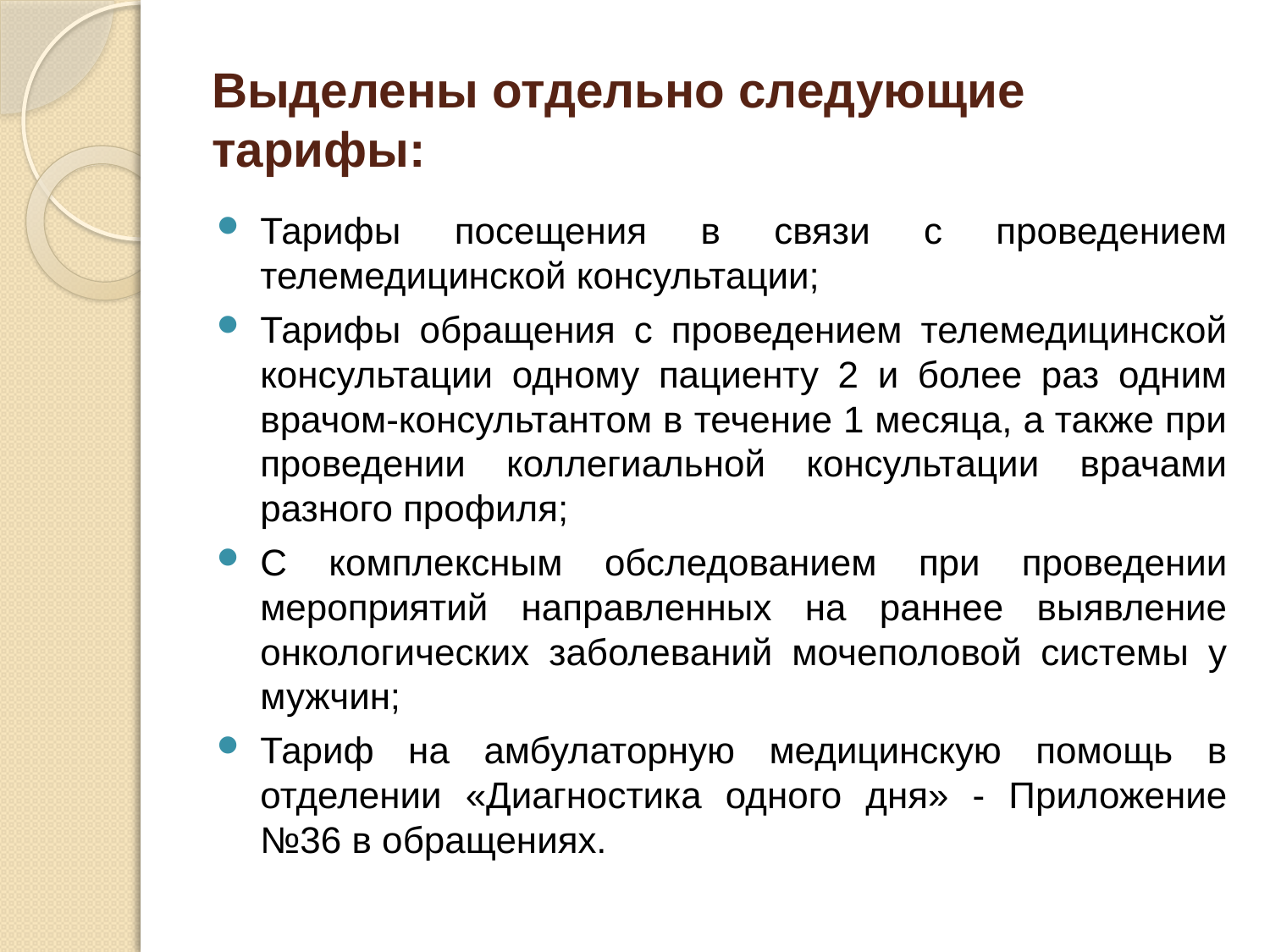

# Выделены отдельно следующие тарифы:
Тарифы посещения в связи с проведением телемедицинской консультации;
Тарифы обращения с проведением телемедицинской консультации одному пациенту 2 и более раз одним врачом-консультантом в течение 1 месяца, а также при проведении коллегиальной консультации врачами разного профиля;
С комплексным обследованием при проведении мероприятий направленных на раннее выявление онкологических заболеваний мочеполовой системы у мужчин;
Тариф на амбулаторную медицинскую помощь в отделении «Диагностика одного дня» - Приложение №36 в обращениях.